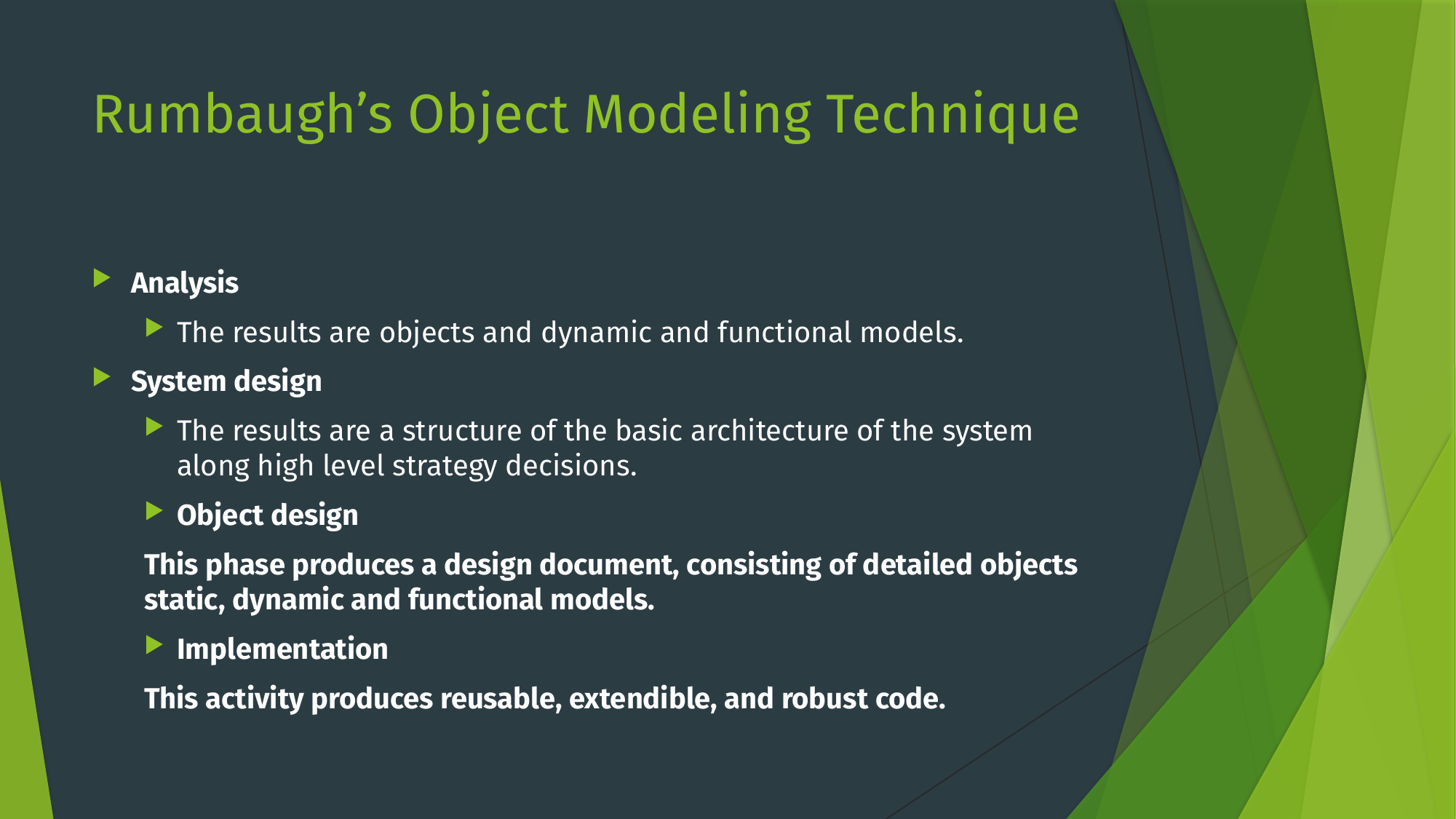

# Rumbaugh’s Object Modeling Technique
Analysis
The results are objects and dynamic and functional models.
System design
The results are a structure of the basic architecture of the system along high level strategy decisions.
Object design
	This phase produces a design document, consisting of detailed objects static, dynamic and functional models.
Implementation
	This activity produces reusable, extendible, and robust code.